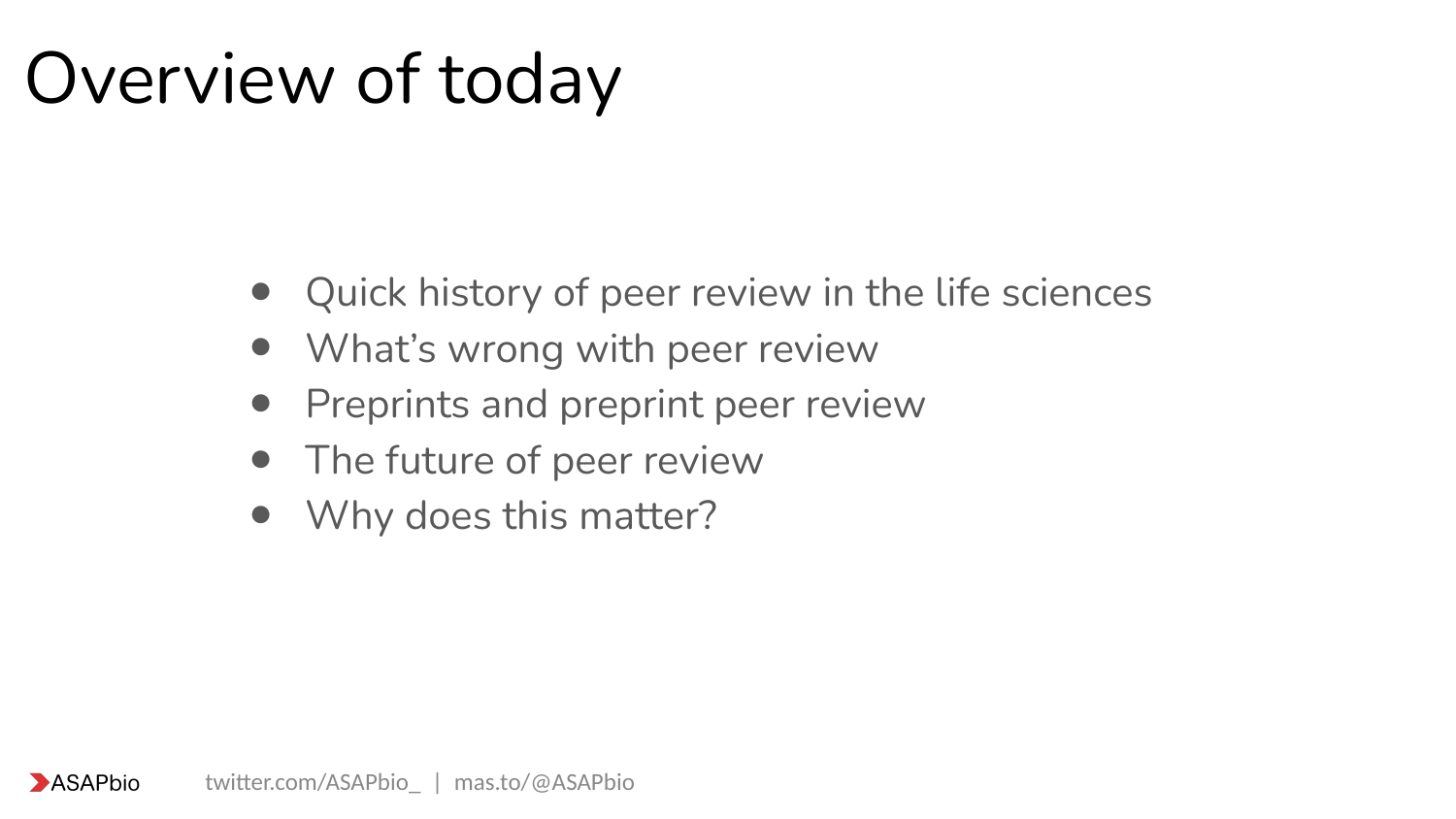

# Overview of today
Quick history of peer review in the life sciences
What’s wrong with peer review
Preprints and preprint peer review
The future of peer review
Why does this matter?